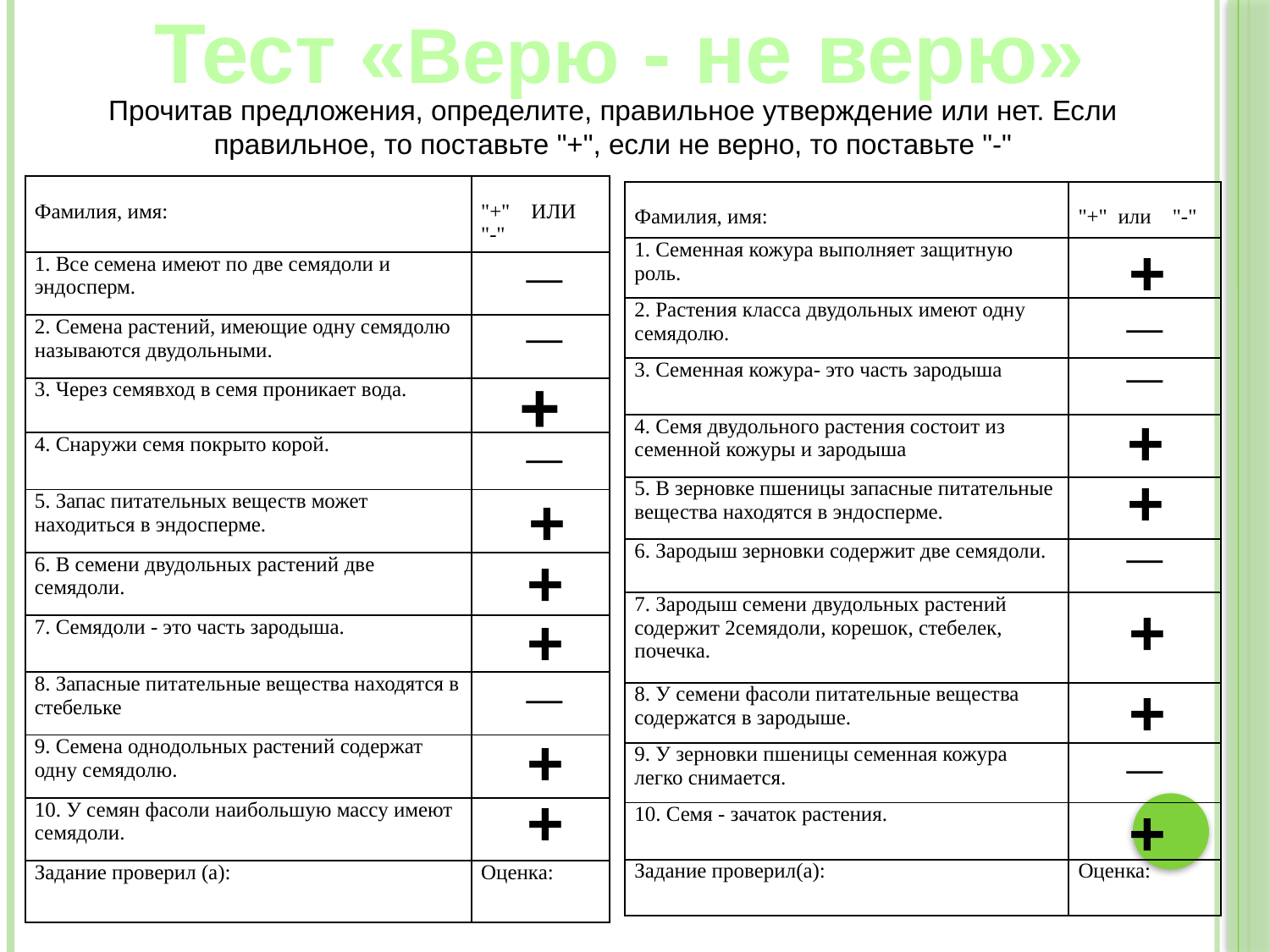

# Тест «Верю - не верю»
Прочитав предложения, определите, правильное утверждение или нет. Если правильное, то поставьте "+", если не верно, то поставьте "-"
| Фамилия, имя: | "+" ИЛИ "-" |
| --- | --- |
| 1. Все семена имеют по две семядоли и эндосперм. |  |
| 2. Семена растений, имеющие одну семядолю называются двудольными. |  |
| 3. Через семявход в семя проникает вода. |  |
| 4. Снаружи семя покрыто корой. |  |
| 5. Запас питательных веществ может находиться в эндосперме. |  |
| 6. В семени двудольных растений две семядоли. |  |
| 7. Семядоли - это часть зародыша. |  |
| 8. Запасные питательные вещества находятся в стебельке |  |
| 9. Семена однодольных растений содержат одну семядолю. |  |
| 10. У семян фасоли наибольшую массу имеют семядоли. |  |
| Задание проверил (а): | Оценка: |
| Фамилия, имя: | "+" или "-" |
| --- | --- |
| 1. Семенная кожура выполняет защитную роль. |  |
| 2. Растения класса двудольных имеют одну семядолю. |  |
| 3. Семенная кожура- это часть зародыша |  |
| 4. Семя двудольного растения состоит из семенной кожуры и зародыша |  |
| 5. В зерновке пшеницы запасные питательные вещества находятся в эндосперме. |  |
| 6. Зародыш зерновки содержит две семядоли. |  |
| 7. Зародыш семени двудольных растений содержит 2семядоли, корешок, стебелек, почечка. |  |
| 8. У семени фасоли питательные вещества содержатся в зародыше. |  |
| 9. У зерновки пшеницы семенная кожура легко снимается. |  |
| 10. Семя - зачаток растения. |  |
| Задание проверил(а): | Оценка: |
_
+
_
_
_
+
_
+
+
+
_
+
+
+
_
+
_
+
+
+